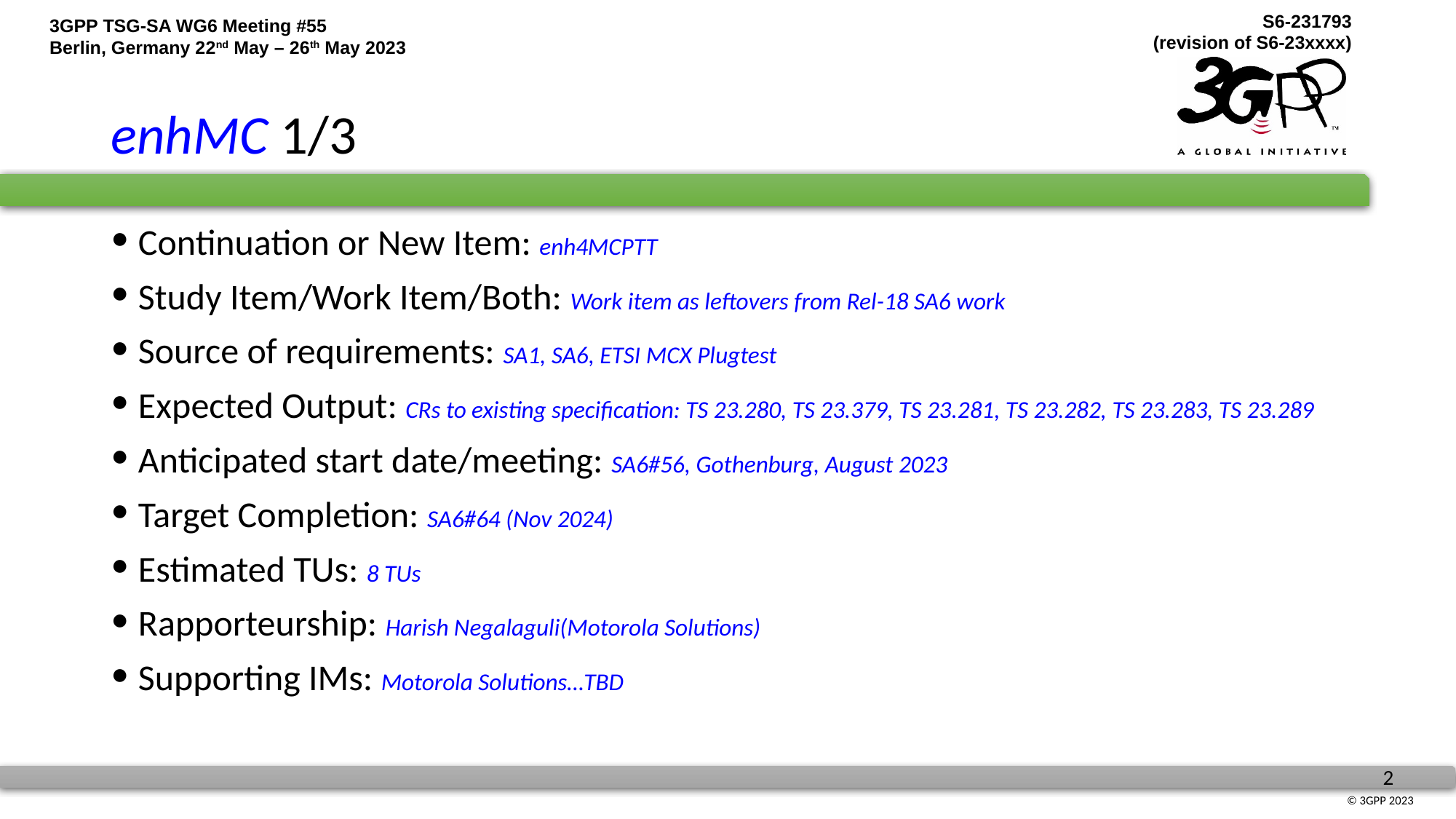

# enhMC 1/3
Continuation or New Item: enh4MCPTT
Study Item/Work Item/Both: Work item as leftovers from Rel-18 SA6 work
Source of requirements: SA1, SA6, ETSI MCX Plugtest
Expected Output: CRs to existing specification: TS 23.280, TS 23.379, TS 23.281, TS 23.282, TS 23.283, TS 23.289
Anticipated start date/meeting: SA6#56, Gothenburg, August 2023
Target Completion: SA6#64 (Nov 2024)
Estimated TUs: 8 TUs
Rapporteurship: Harish Negalaguli(Motorola Solutions)
Supporting IMs: Motorola Solutions…TBD